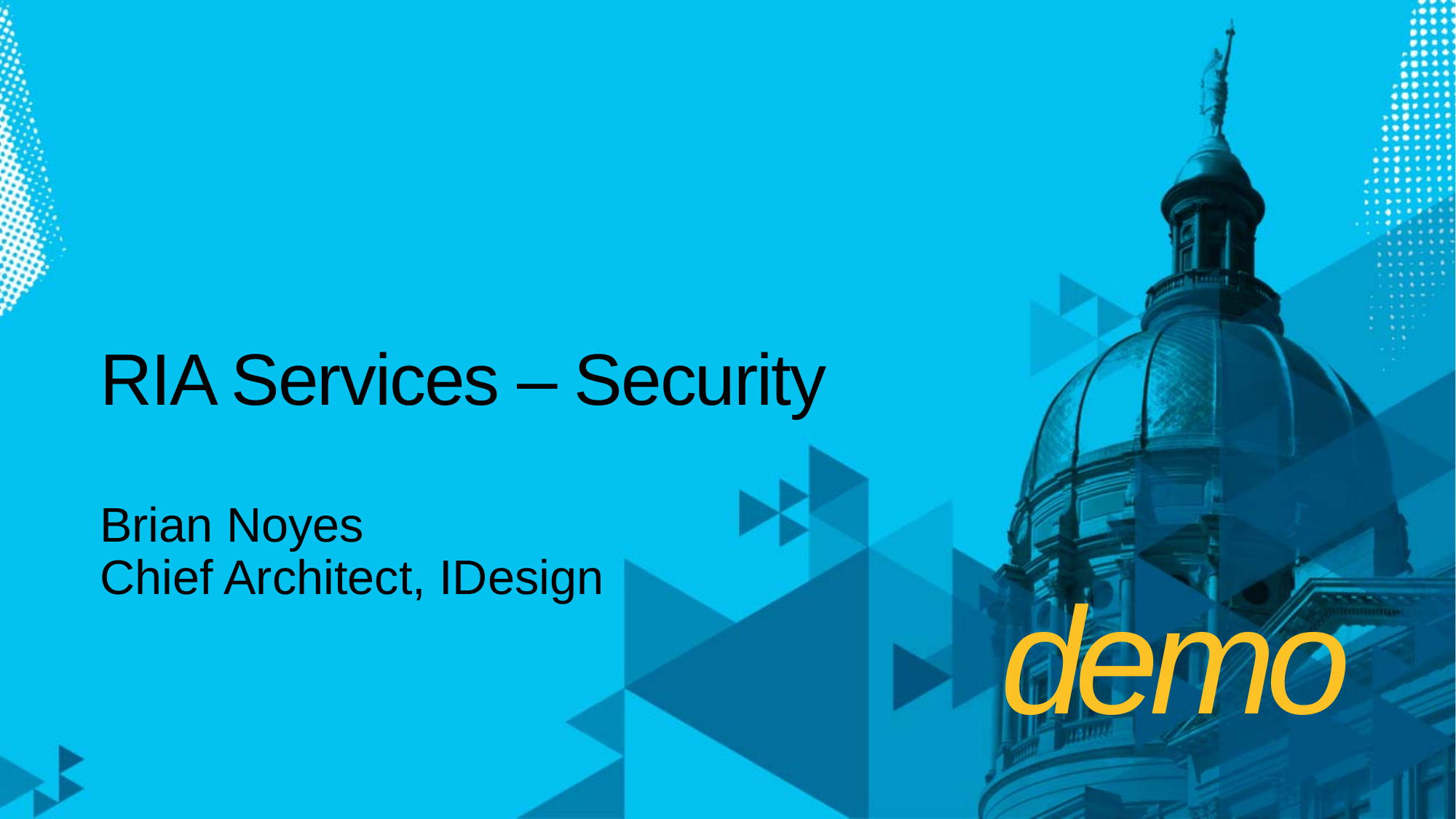

# RIA Services – Security
Brian Noyes
Chief Architect, IDesign

demo